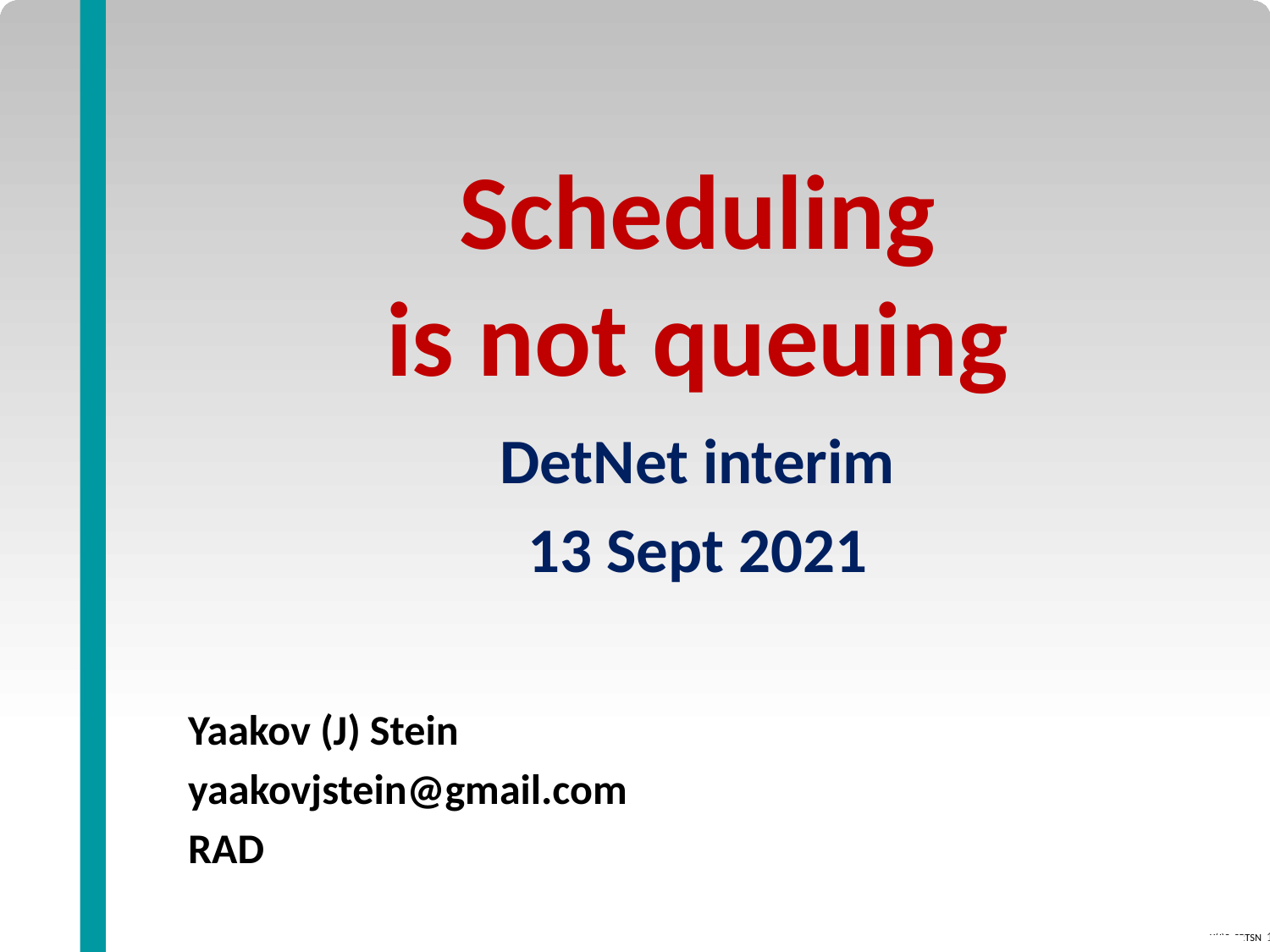

# Scheduling is not queuing
DetNet interim
13 Sept 2021

Yaakov (J) Stein
yaakovjstein@gmail.com
RAD